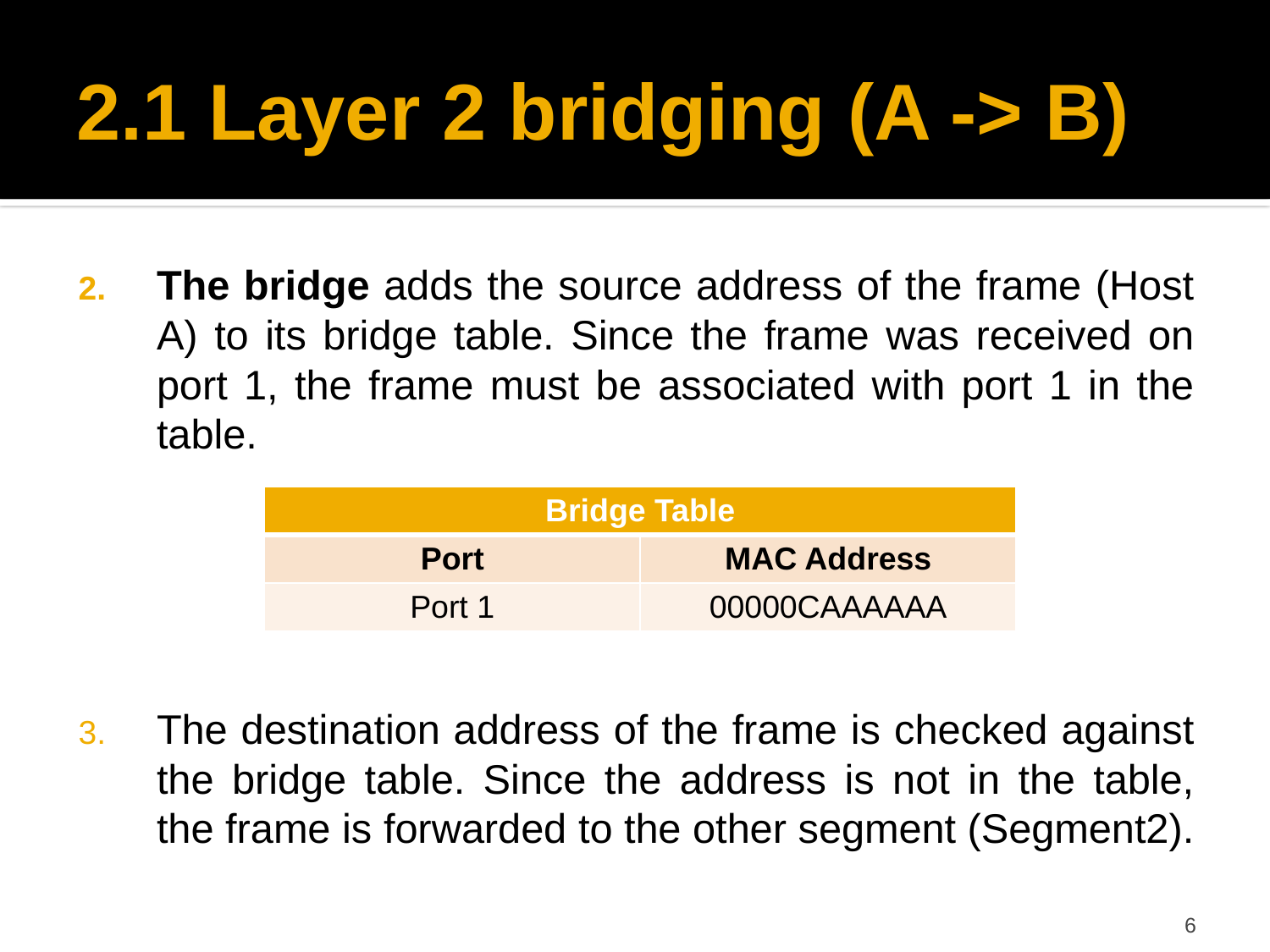

# 2.1 Layer 2 bridging (A -> B)
The bridge adds the source address of the frame (Host A) to its bridge table. Since the frame was received on port 1, the frame must be associated with port 1 in the table.

The destination address of the frame is checked against the bridge table. Since the address is not in the table, the frame is forwarded to the other segment (Segment2).

| Bridge Table |  |
| --- | --- |
| Port | MAC Address |
| Port 1 | 00000CAAAAAA |
6